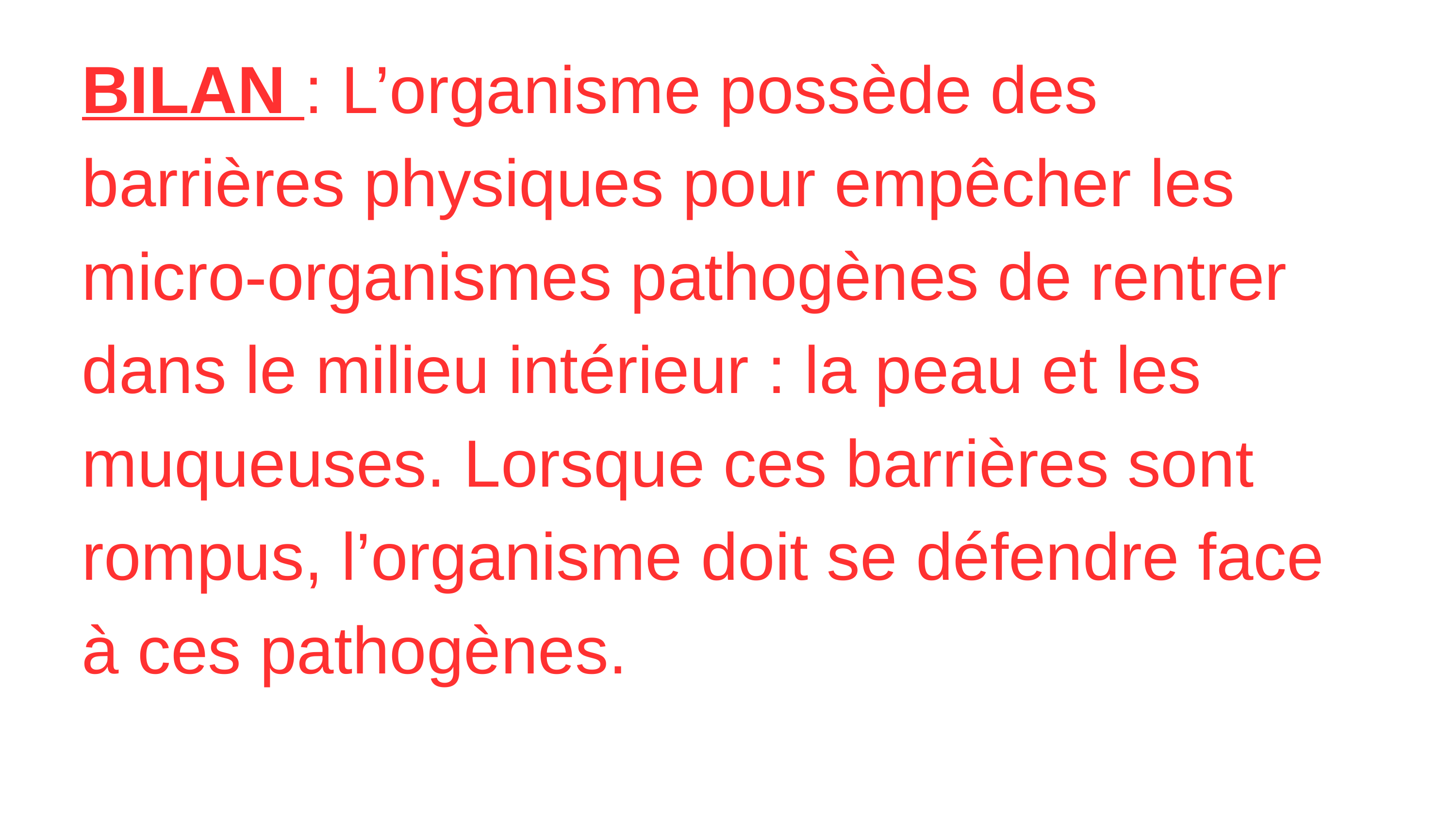

BILAN : L’organisme possède des barrières physiques pour empêcher les micro-organismes pathogènes de rentrer dans le milieu intérieur : la peau et les muqueuses. Lorsque ces barrières sont rompus, l’organisme doit se défendre face à ces pathogènes.